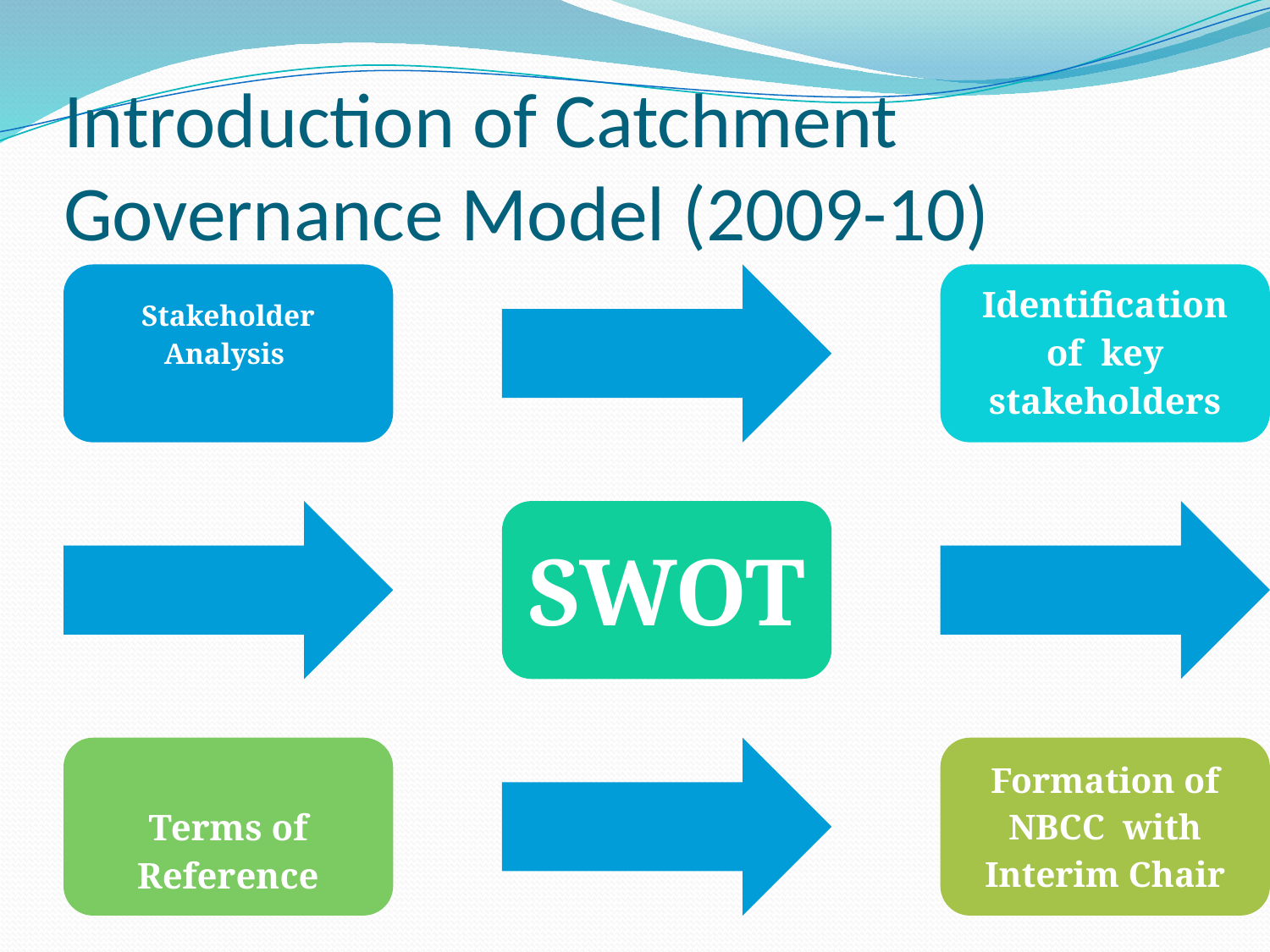

# Introduction of Catchment Governance Model (2009-10)
Stakeholder Analysis
Identification of  key stakeholders
SWOT
Terms of Reference
Formation of NBCC  with Interim Chair